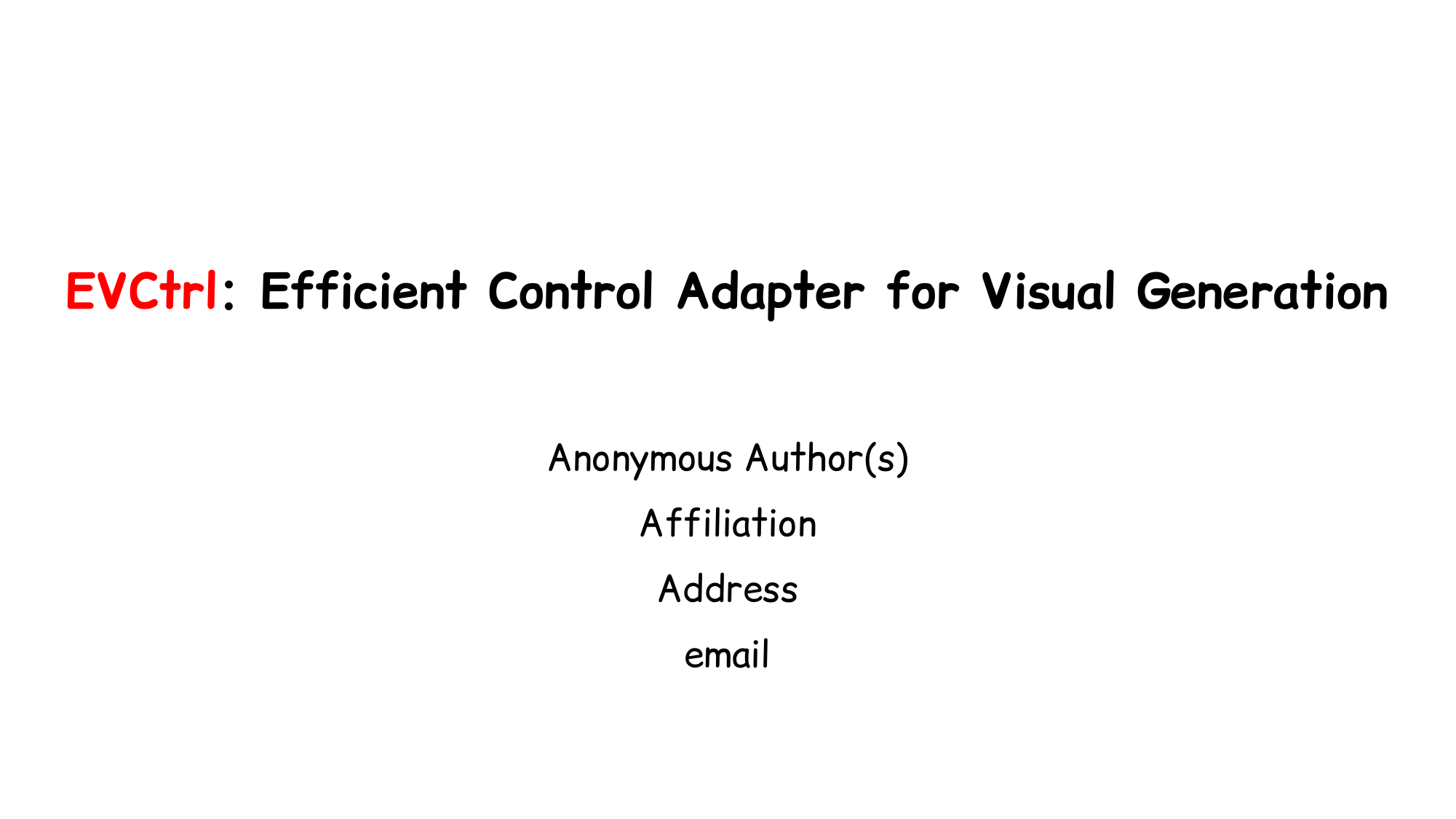

EVCtrl: Efficient Control Adapter for Visual Generation
Anonymous Author(s)
Affiliation
Address
email